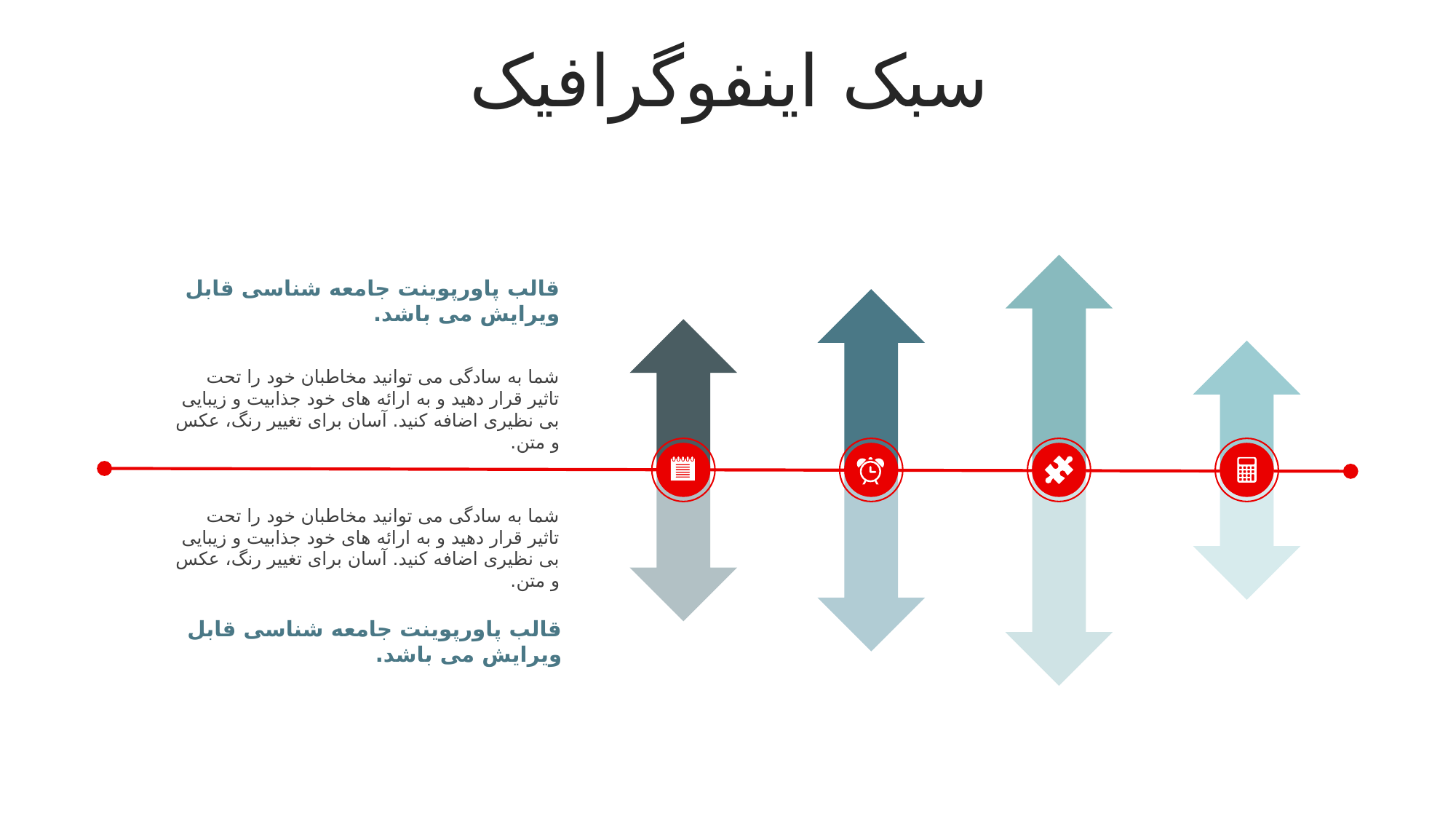

سبک اینفوگرافیک

قالب پاورپوینت جامعه شناسی قابل ویرایش می باشد.

شما به سادگی می توانید مخاطبان خود را تحت تاثیر قرار دهید و به ارائه های خود جذابیت و زیبایی بی نظیری اضافه کنید. آسان برای تغییر رنگ، عکس و متن.
شما به سادگی می توانید مخاطبان خود را تحت تاثیر قرار دهید و به ارائه های خود جذابیت و زیبایی بی نظیری اضافه کنید. آسان برای تغییر رنگ، عکس و متن.

قالب پاورپوینت جامعه شناسی قابل ویرایش می باشد.